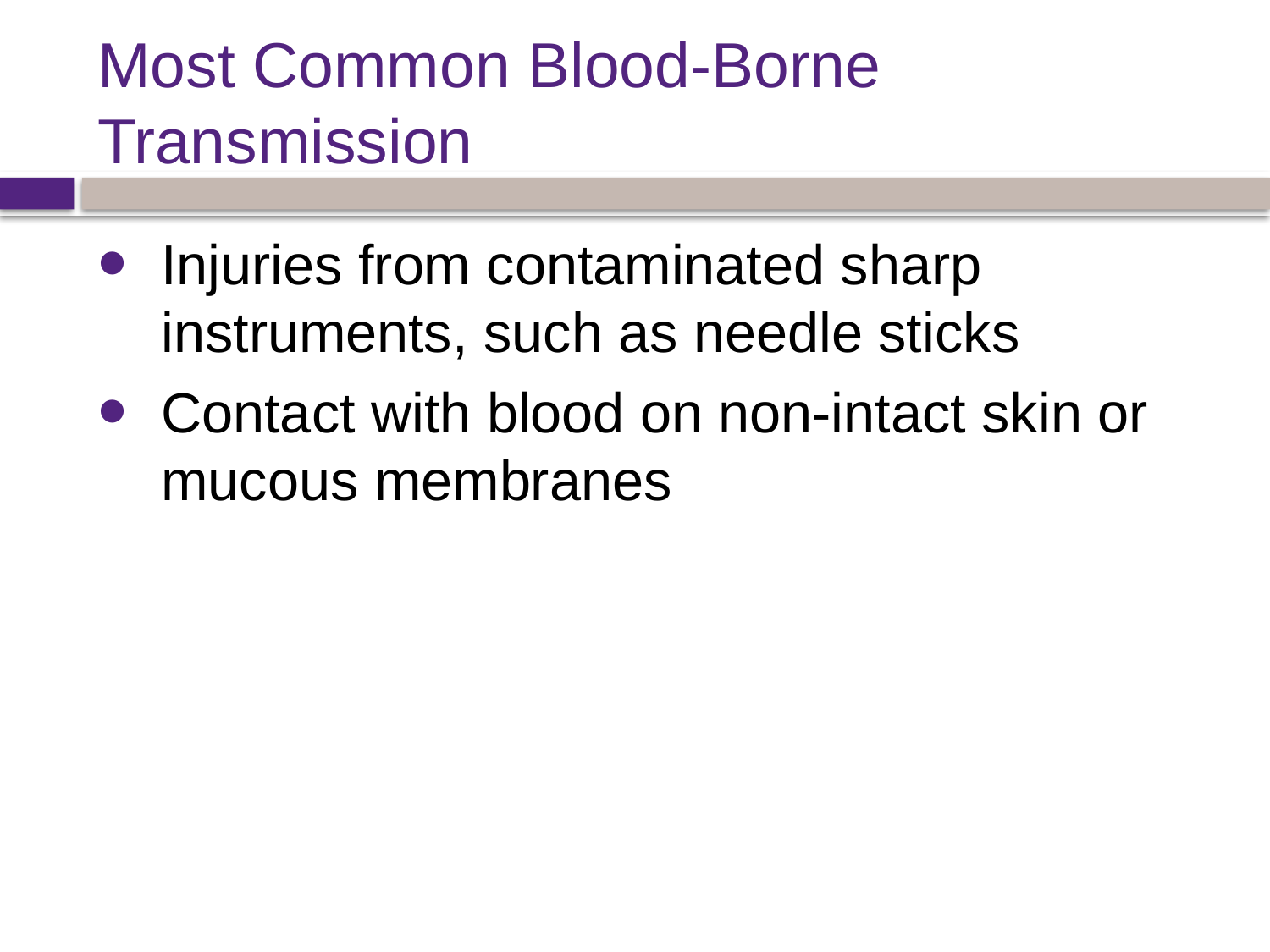

# Most Common Blood-Borne Transmission
Injuries from contaminated sharp instruments, such as needle sticks
Contact with blood on non-intact skin or mucous membranes